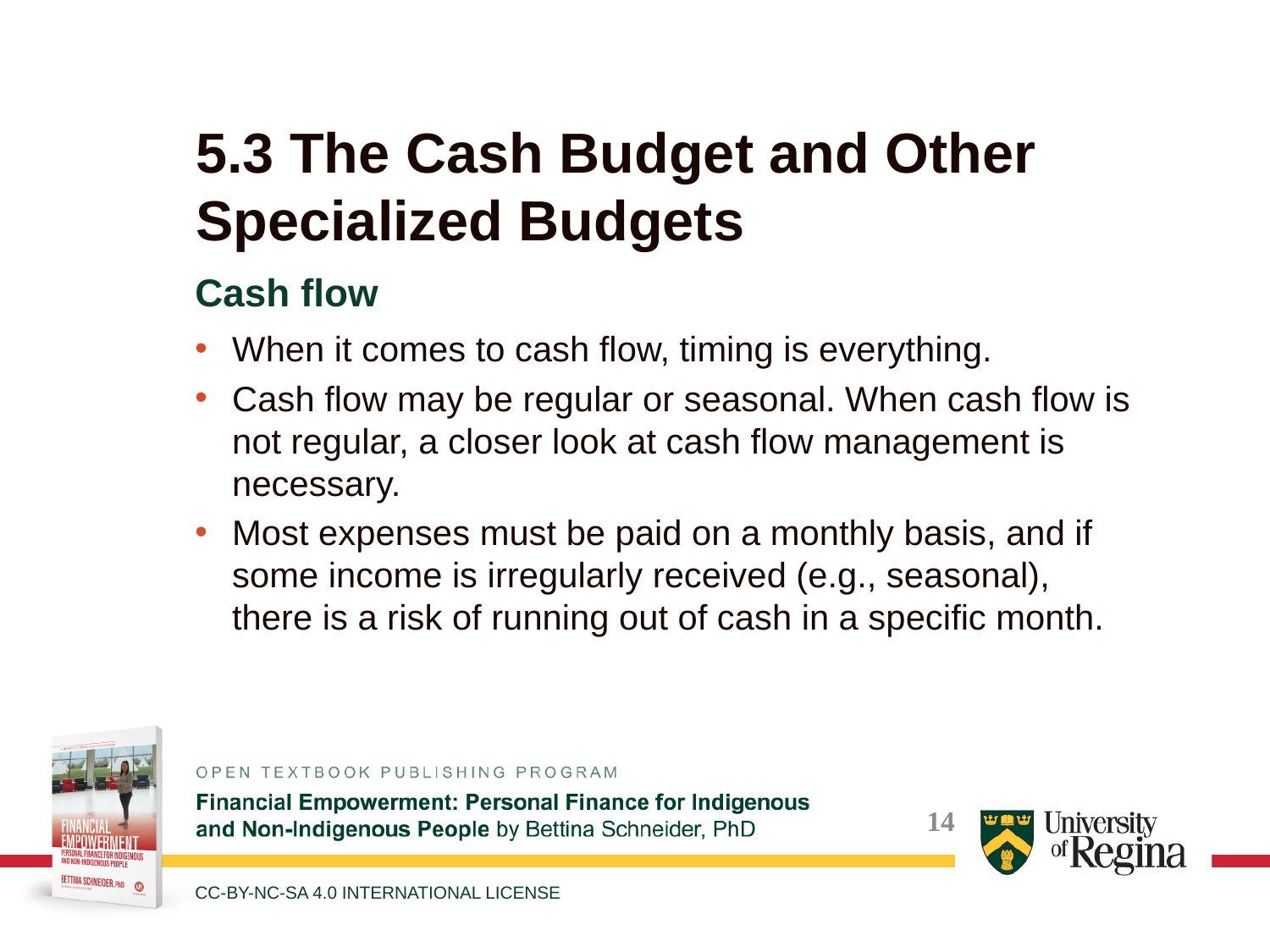

# 5.3 The Cash Budget and Other Specialized Budgets
Cash flow
When it comes to cash flow, timing is everything.
Cash flow may be regular or seasonal. When cash flow is not regular, a closer look at cash flow management is necessary.
Most expenses must be paid on a monthly basis, and if some income is irregularly received (e.g., seasonal), there is a risk of running out of cash in a specific month.
CC-BY-NC-SA 4.0 INTERNATIONAL LICENSE